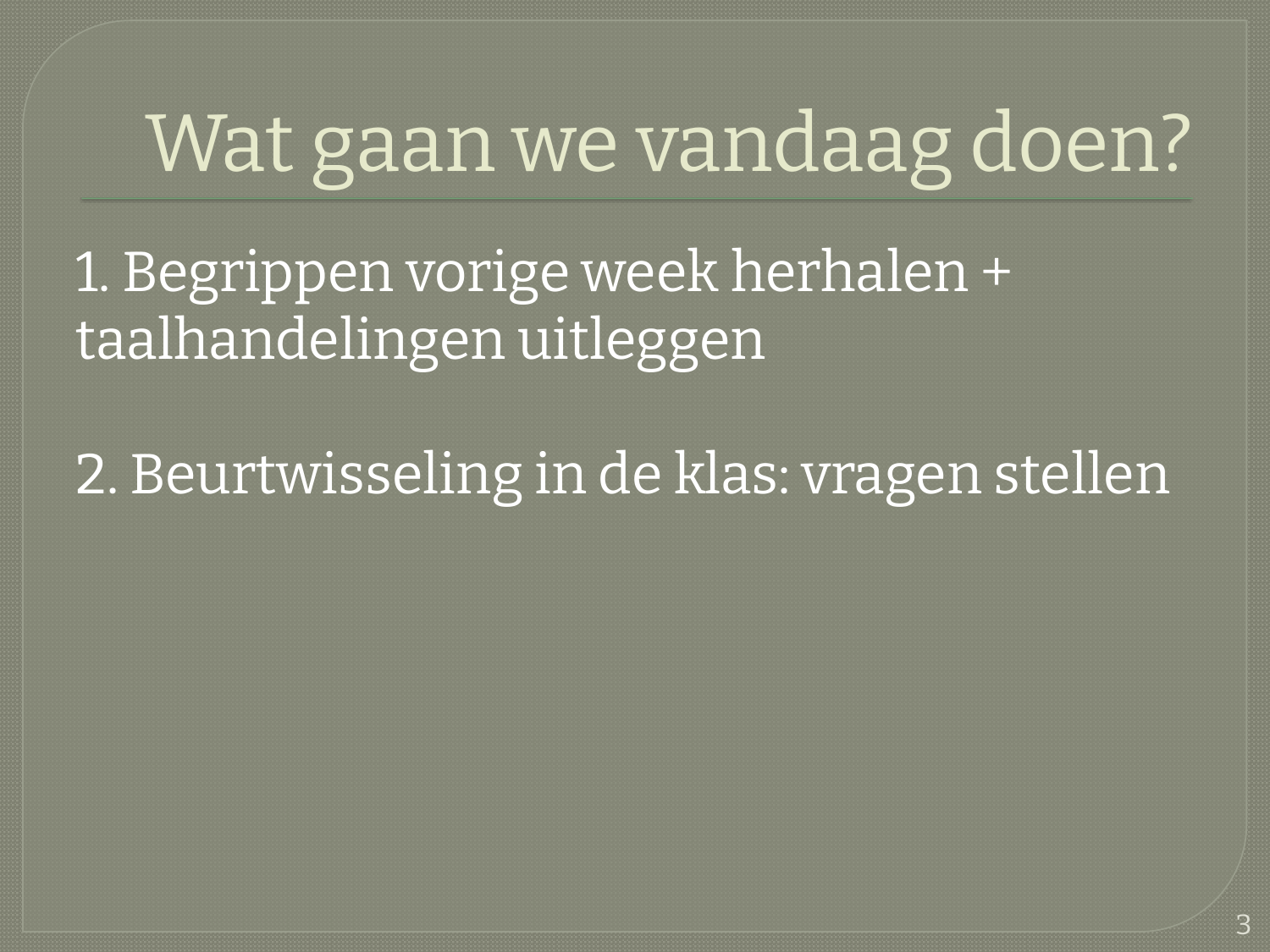

# Wat gaan we vandaag doen?
1. Begrippen vorige week herhalen + taalhandelingen uitleggen

2. Beurtwisseling in de klas: vragen stellen

3